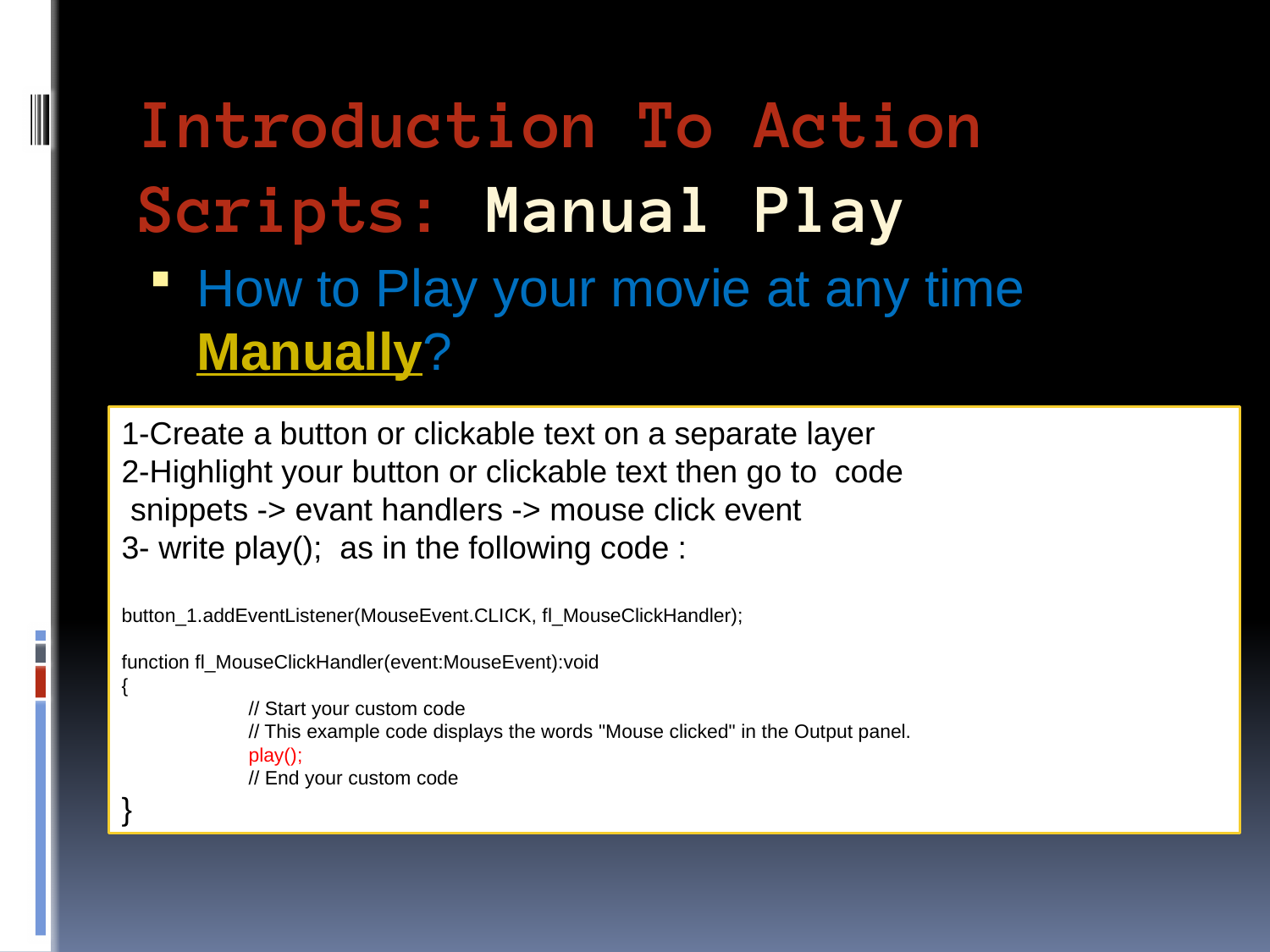

# Introduction To Action Scripts: Manual Play
How to Play your movie at any time Manually?

1-Create a button or clickable text on a separate layer
2-Highlight your button or clickable text then go to  code
 snippets -> evant handlers -> mouse click event
3- write play();  as in the following code :

button_1.addEventListener(MouseEvent.CLICK, fl_MouseClickHandler);

function fl_MouseClickHandler(event:MouseEvent):void
{
	// Start your custom code
	// This example code displays the words "Mouse clicked" in the Output panel.
	play();
	// End your custom code
}